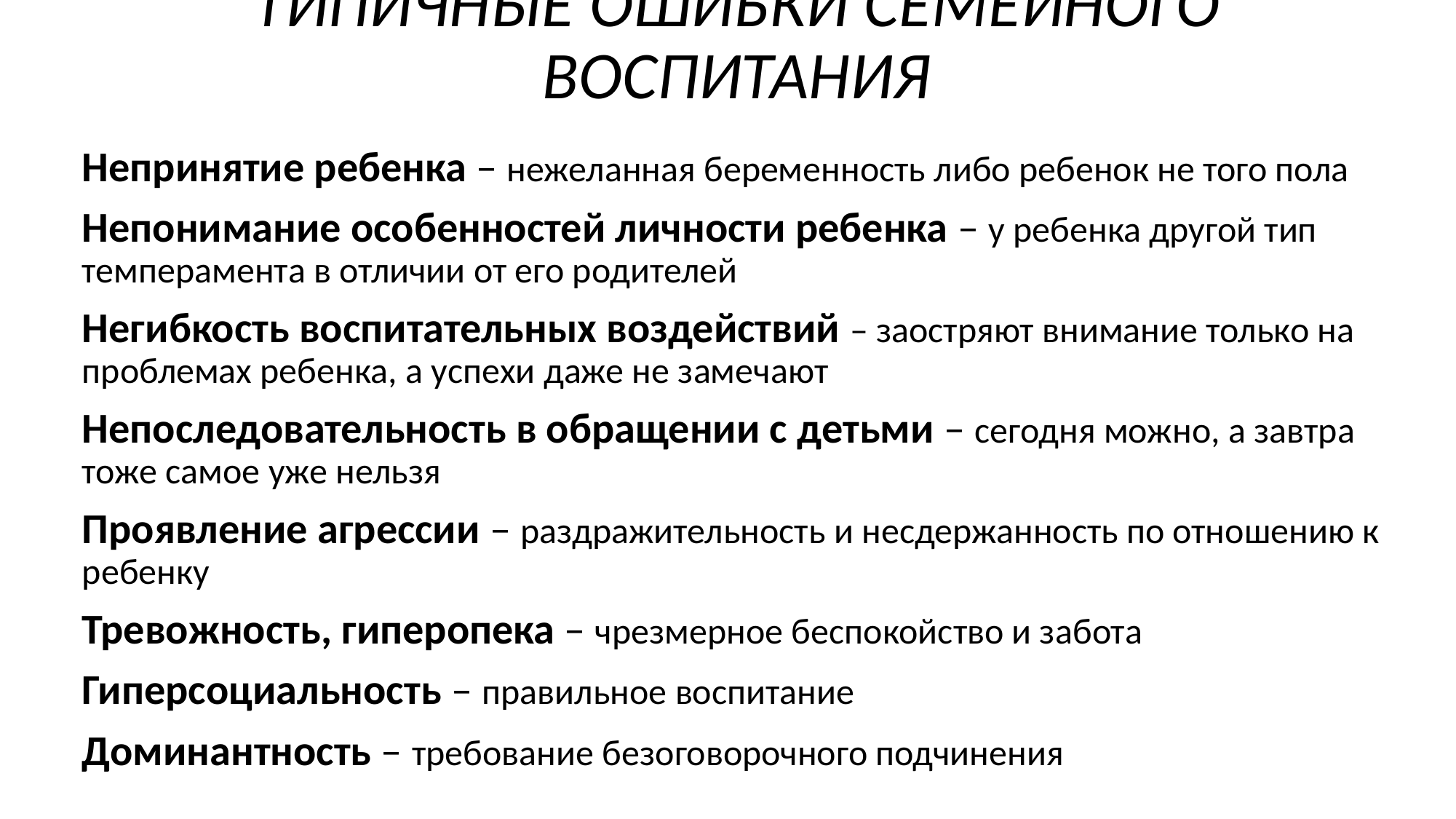

# ТИПИЧНЫЕ ОШИБКИ СЕМЕЙНОГО ВОСПИТАНИЯ
Непринятие ребенка – нежеланная беременность либо ребенок не того пола
Непонимание особенностей личности ребенка – у ребенка другой тип темперамента в отличии от его родителей
Негибкость воспитательных воздействий – заостряют внимание только на проблемах ребенка, а успехи даже не замечают
Непоследовательность в обращении с детьми – сегодня можно, а завтра тоже самое уже нельзя
Проявление агрессии – раздражительность и несдержанность по отношению к ребенку
Тревожность, гиперопека – чрезмерное беспокойство и забота
Гиперсоциальность – правильное воспитание
Доминантность – требование безоговорочного подчинения